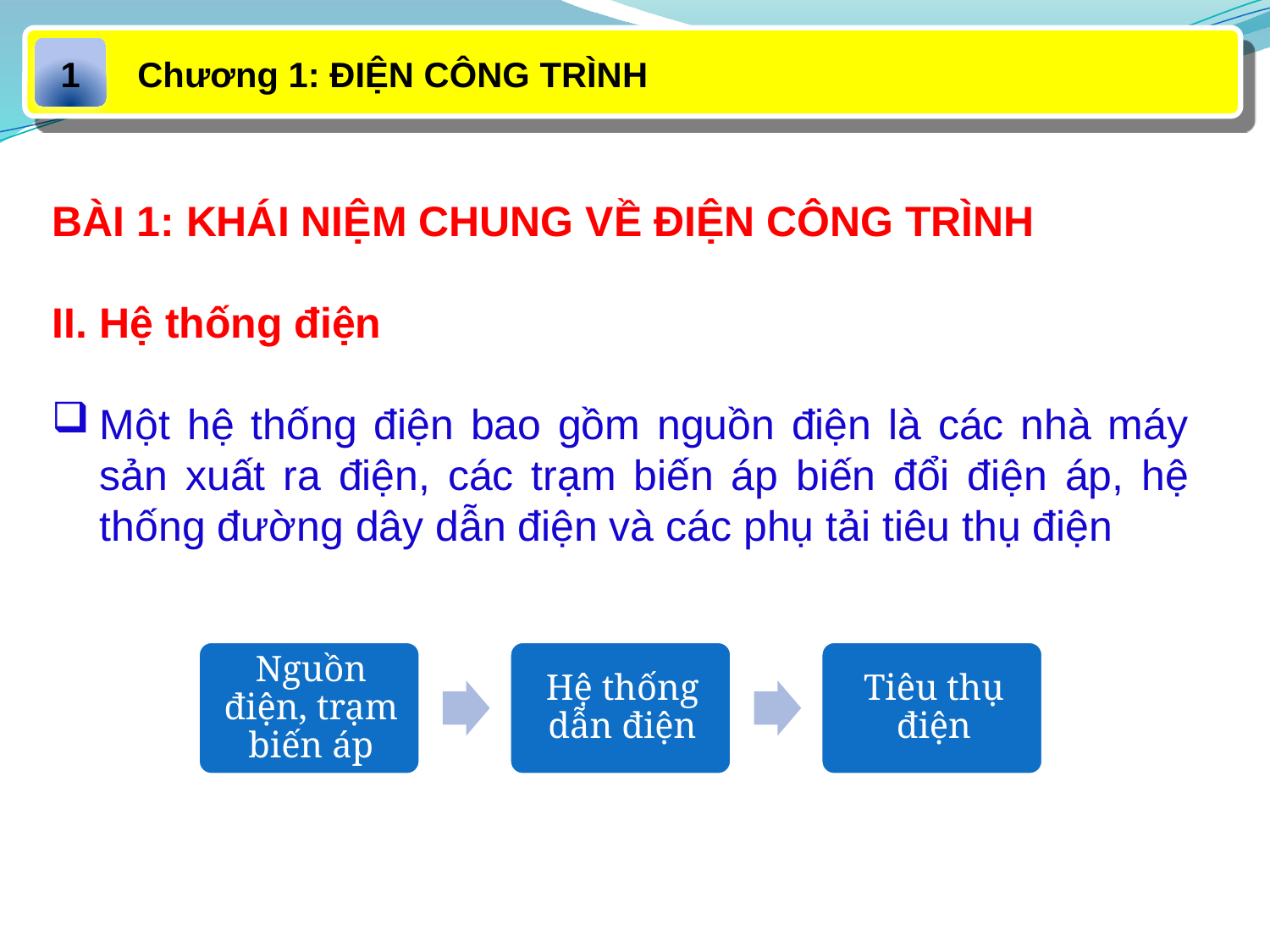

Chương 1: ĐIỆN CÔNG TRÌNH
1

BÀI 1: KHÁI NIỆM CHUNG VỀ ĐIỆN CÔNG TRÌNH

II. Hệ thống điện

Một hệ thống điện bao gồm nguồn điện là các nhà máy sản xuất ra điện, các trạm biến áp biến đổi điện áp, hệ thống đường dây dẫn điện và các phụ tải tiêu thụ điện
Nguồn điện, trạm biến áp

Hệ thống dẫn điện

Tiêu thụ điện